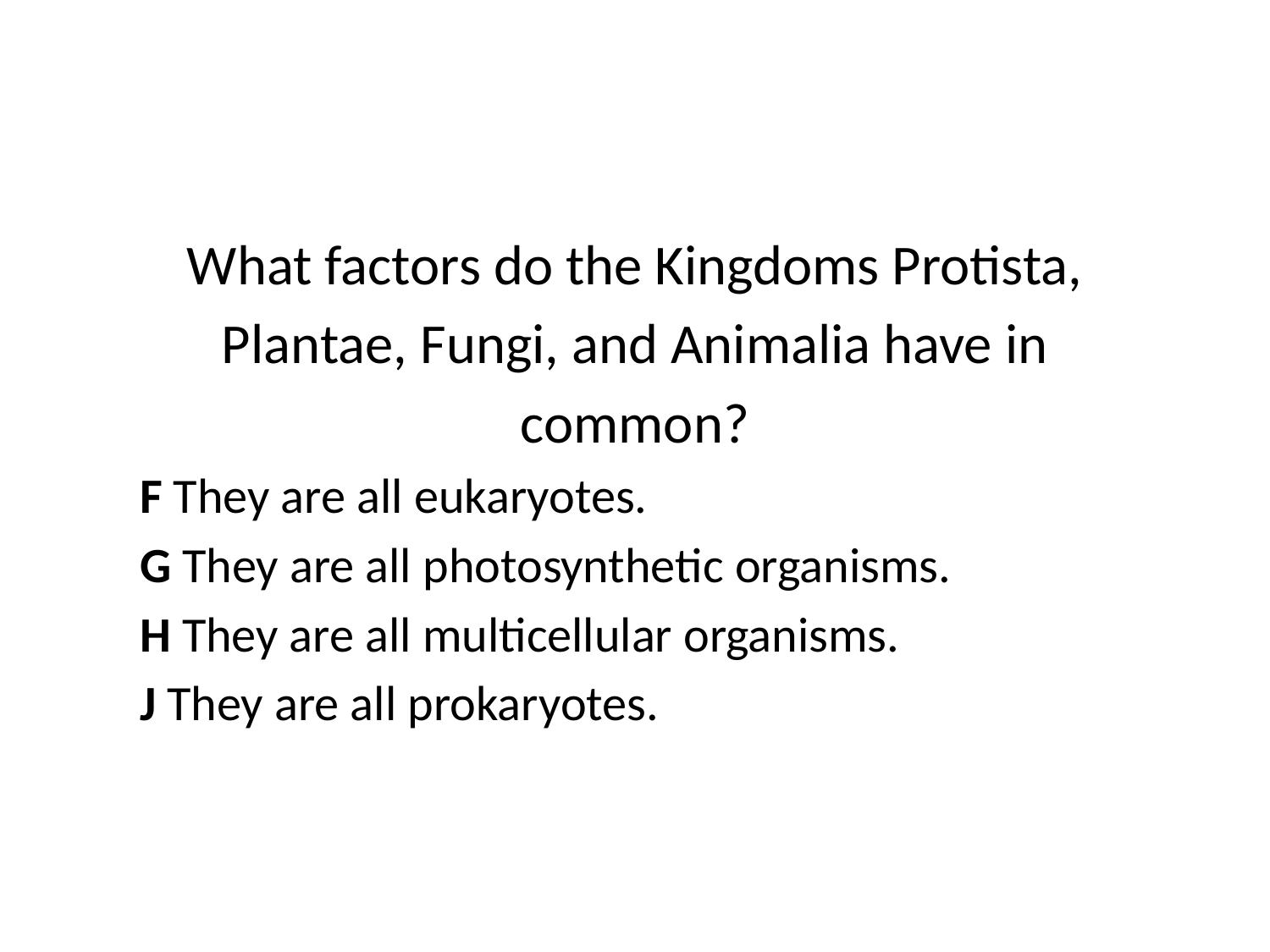

What factors do the Kingdoms Protista,
Plantae, Fungi, and Animalia have in
common?
F They are all eukaryotes.
G They are all photosynthetic organisms.
H They are all multicellular organisms.
J They are all prokaryotes.